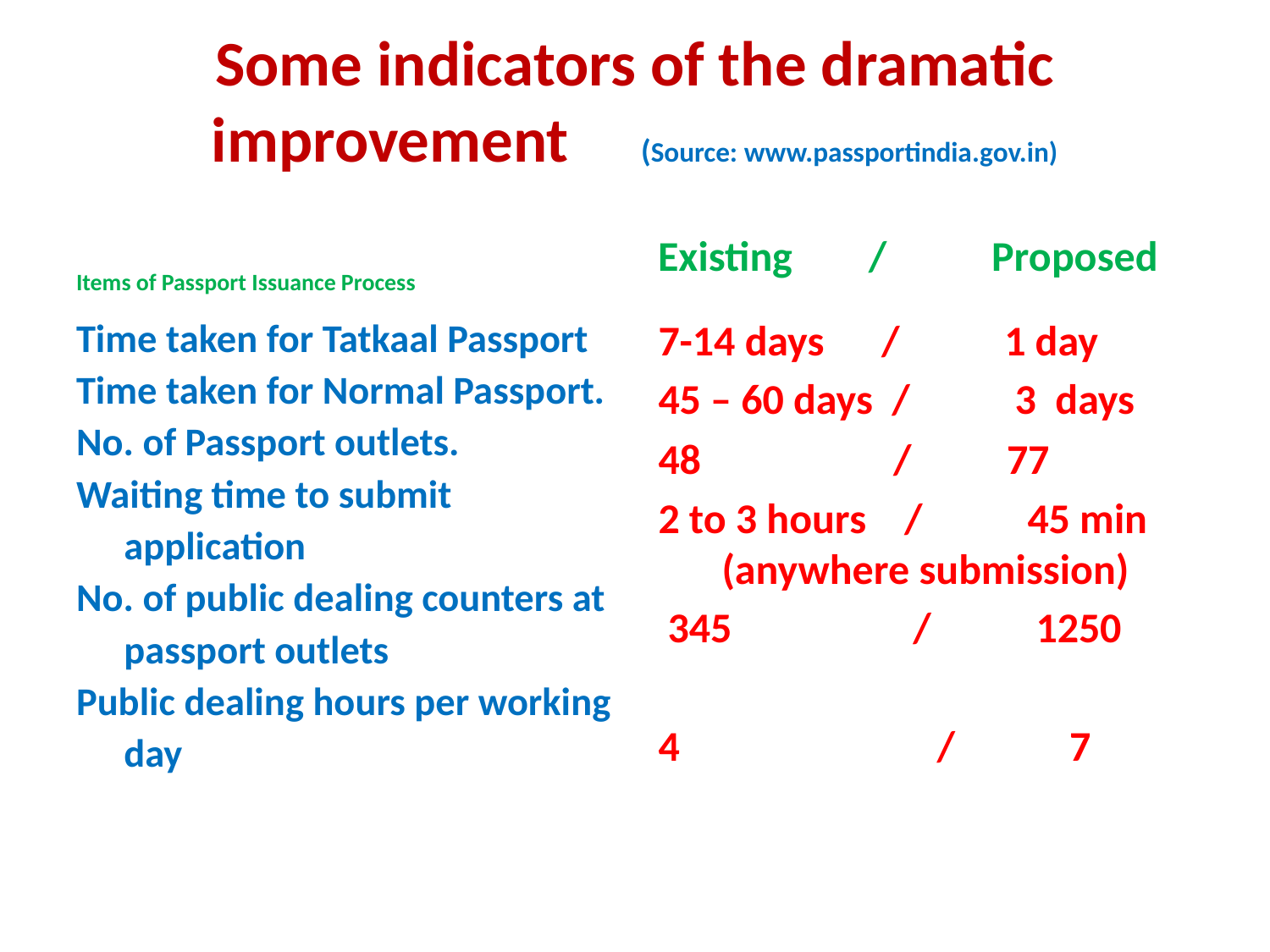

# Some indicators of the dramatic improvement     (Source: www.passportindia.gov.in)

Items of Passport Issuance Process
Existing        /           Proposed
Time taken for Tatkaal Passport
Time taken for Normal Passport.
No. of Passport outlets.
Waiting time to submit application
No. of public dealing counters at passport outlets
Public dealing hours per working day

7-14 days      /           1 day
45 – 60 days  /           3  days
                  /          77
2 to 3 hours    /           45 min (anywhere submission)
 345                   /           1250

4                           /            7